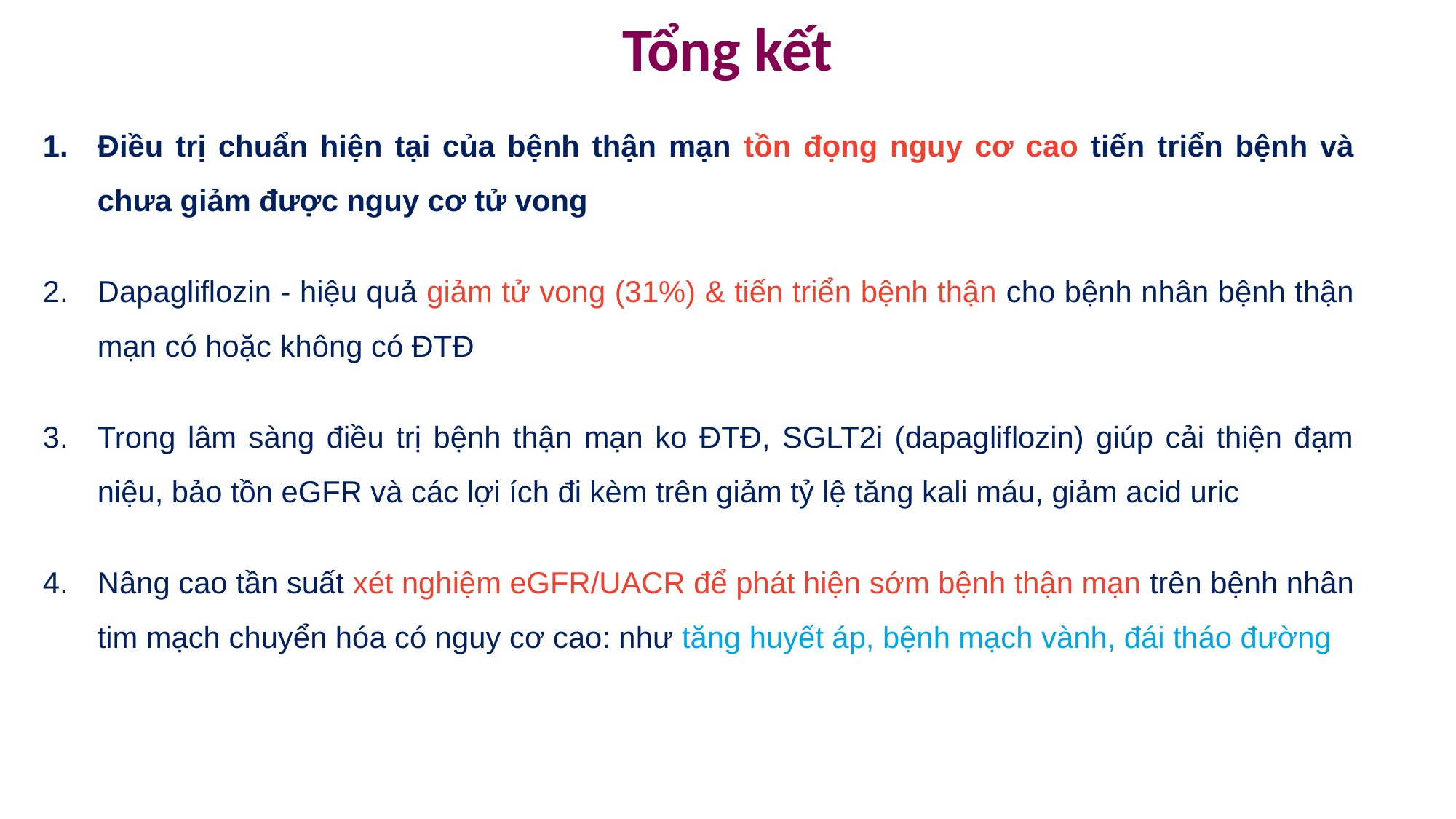

# Tổng kết
Điều trị chuẩn hiện tại của bệnh thận mạn tồn đọng nguy cơ cao tiến triển bệnh và chưa giảm được nguy cơ tử vong
Dapagliflozin - hiệu quả giảm tử vong (31%) & tiến triển bệnh thận cho bệnh nhân bệnh thận mạn có hoặc không có ĐTĐ
Trong lâm sàng điều trị bệnh thận mạn ko ĐTĐ, SGLT2i (dapagliflozin) giúp cải thiện đạm niệu, bảo tồn eGFR và các lợi ích đi kèm trên giảm tỷ lệ tăng kali máu, giảm acid uric
Nâng cao tần suất xét nghiệm eGFR/UACR để phát hiện sớm bệnh thận mạn trên bệnh nhân tim mạch chuyển hóa có nguy cơ cao: như tăng huyết áp, bệnh mạch vành, đái tháo đường